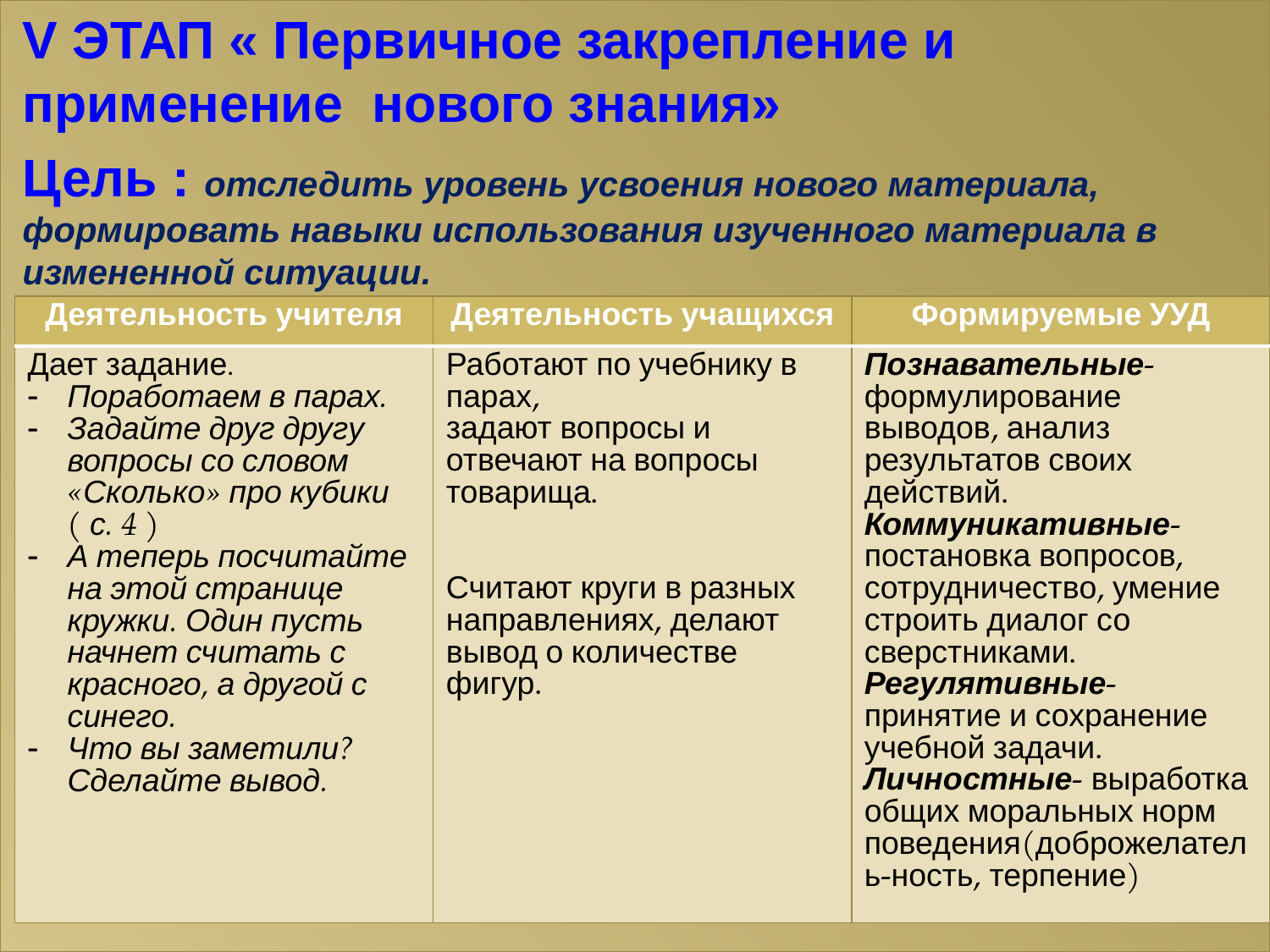

V ЭТАП « Первичное закрепление и применение  нового знания»
Цель : отследить уровень усвоения нового материала, формировать навыки использования изученного материала в измененной ситуации.

| Деятельность учителя | Деятельность учащихся | Формируемые УУД |
| --- | --- | --- |
| Дает задание. Поработаем в парах. Задайте друг другу вопросы со словом «Сколько» про кубики ( с. 4 ) А теперь посчитайте на этой странице кружки. Один пусть начнет считать с красного, а другой с синего. Что вы заметили? Сделайте вывод. | Работают по учебнику в парах, задают вопросы и отвечают на вопросы товарища. Считают круги в разных направлениях, делают вывод о количестве фигур. | Познавательные- формулирование выводов, анализ результатов своих действий. Коммуникативные- постановка вопросов, сотрудничество, умение строить диалог со сверстниками. Регулятивные- принятие и сохранение учебной задачи. Личностные- выработка общих моральных норм поведения(доброжелатель-ность, терпение) |